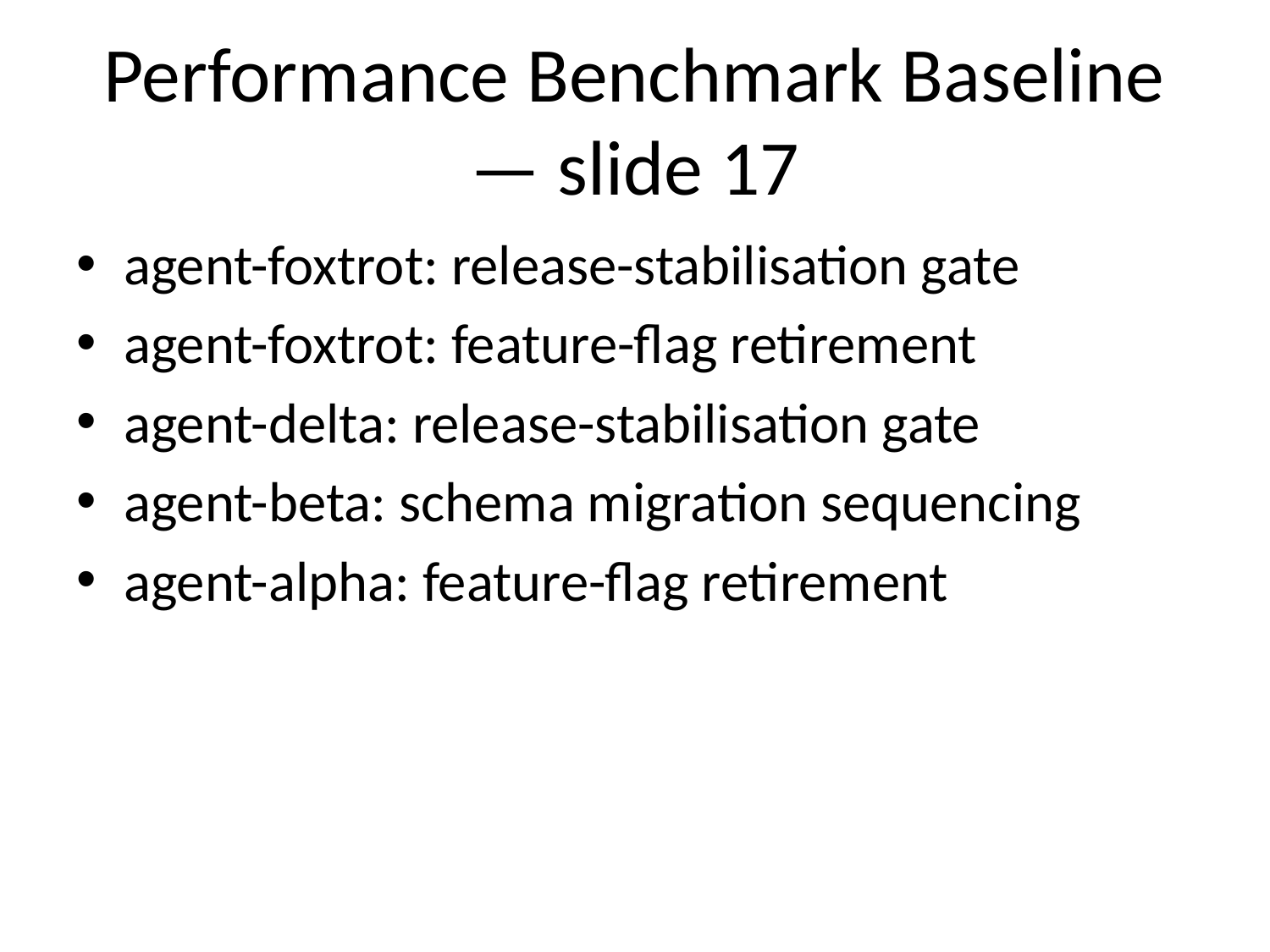

# Performance Benchmark Baseline — slide 17
agent-foxtrot: release-stabilisation gate
agent-foxtrot: feature-flag retirement
agent-delta: release-stabilisation gate
agent-beta: schema migration sequencing
agent-alpha: feature-flag retirement